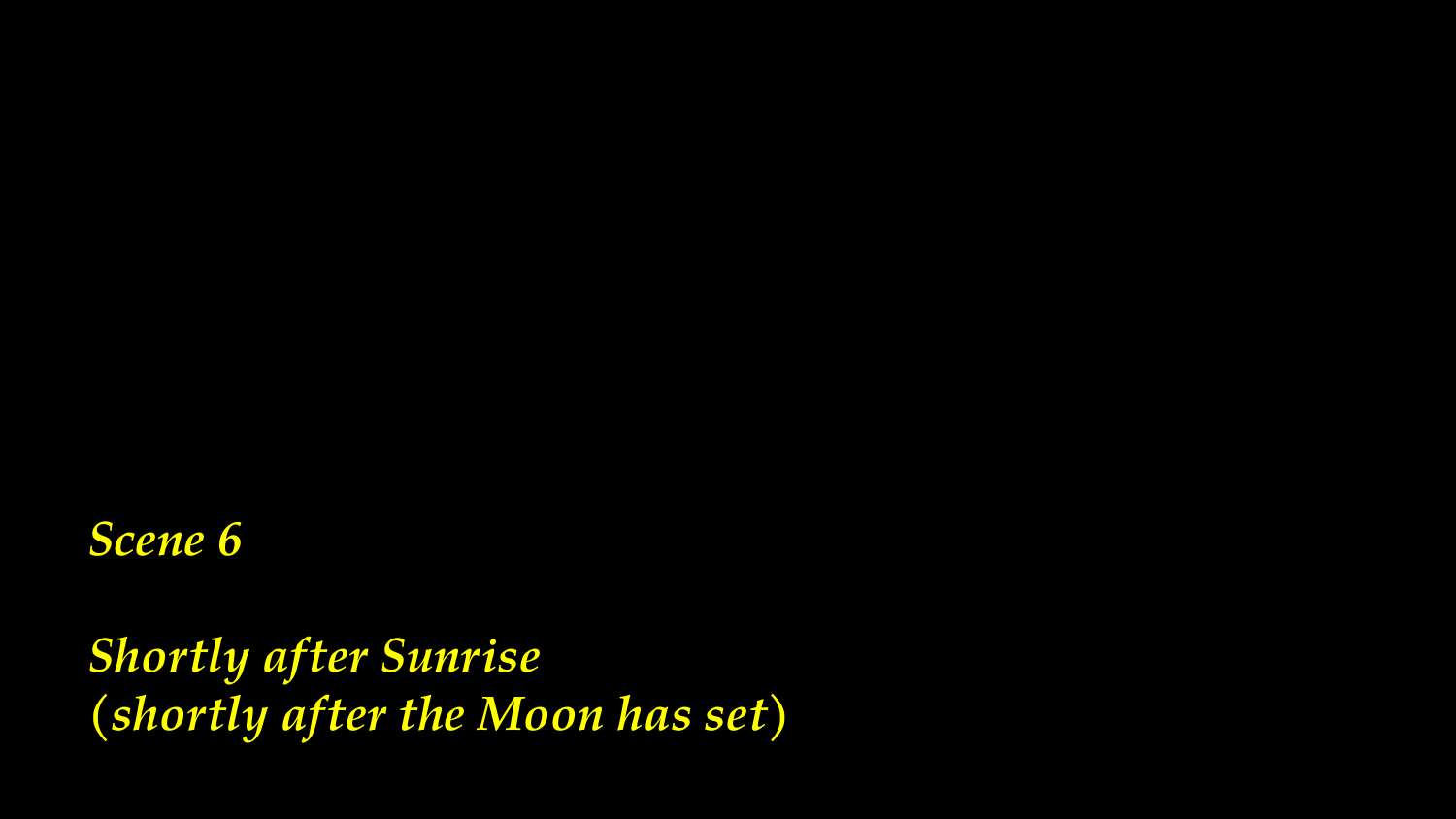

# Scene 6 Shortly after Sunrise (shortly after the Moon has set)